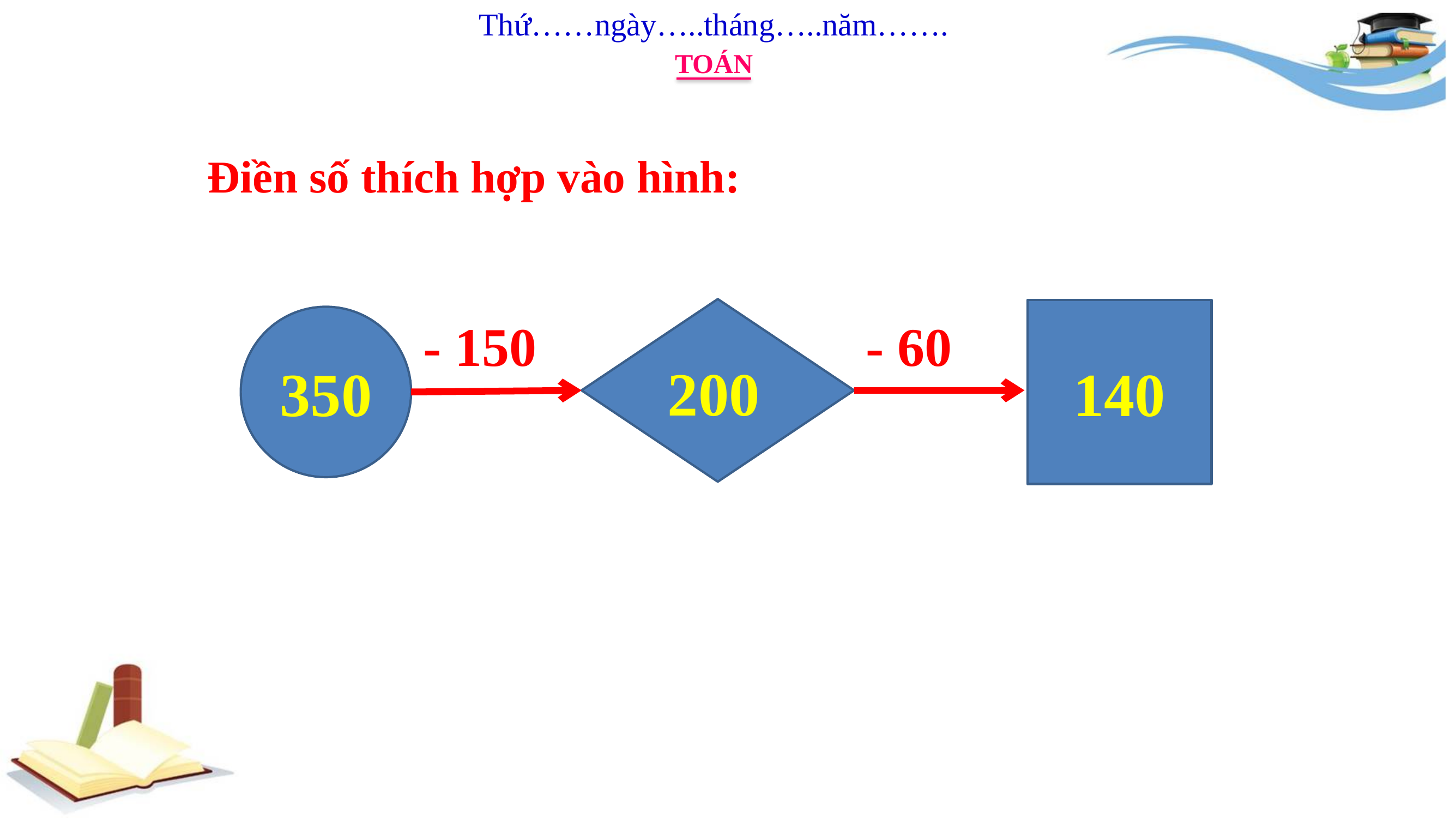

Thứ……ngày…..tháng…..năm…….
TOÁN
Điền số thích hợp vào hình:

140
350
- 150
- 60
200